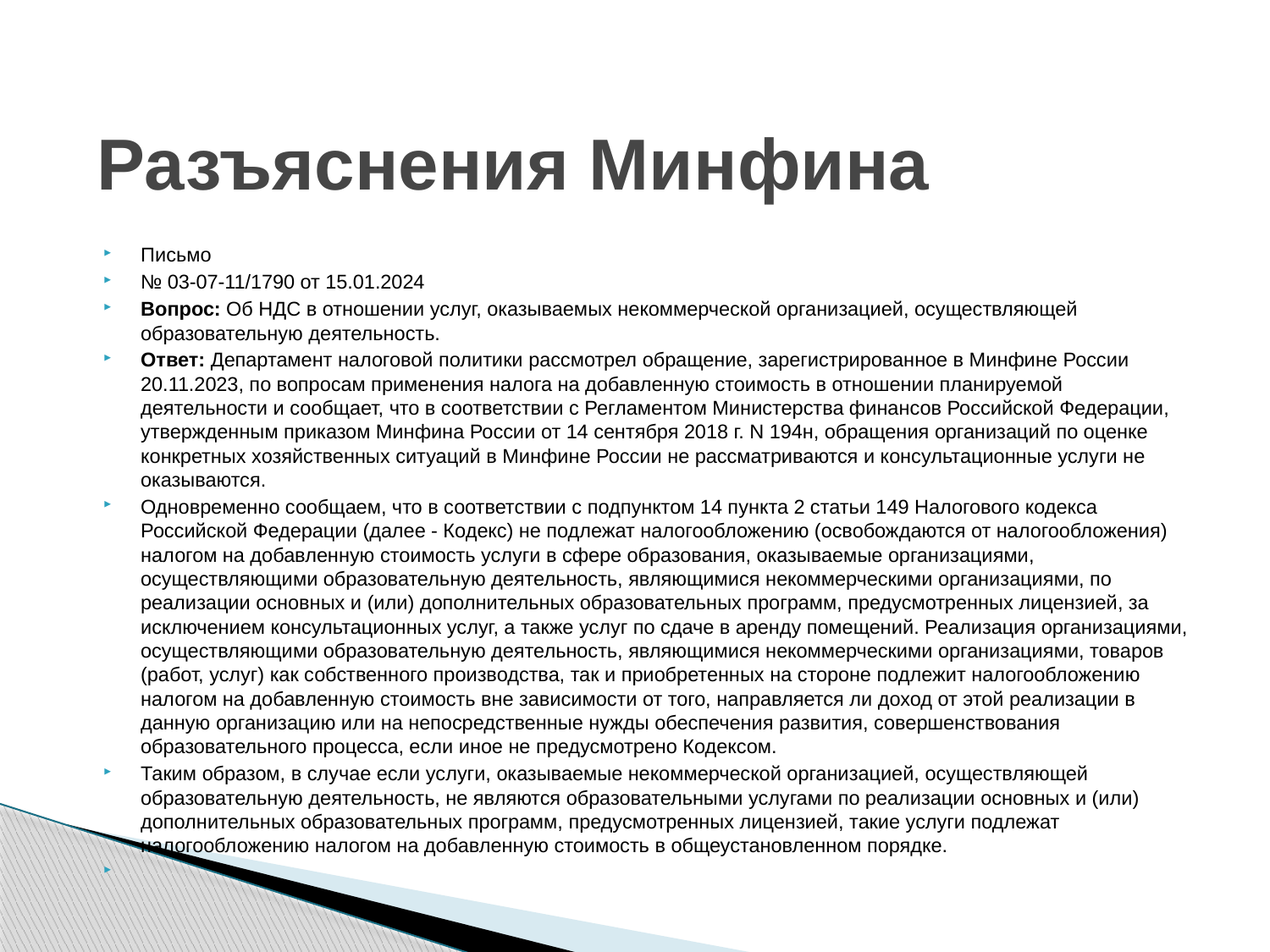

# Разъяснения Минфина
Письмо
№ 03-07-11/1790 от 15.01.2024
Вопрос: Об НДС в отношении услуг, оказываемых некоммерческой организацией, осуществляющей образовательную деятельность.
Ответ: Департамент налоговой политики рассмотрел обращение, зарегистрированное в Минфине России 20.11.2023, по вопросам применения налога на добавленную стоимость в отношении планируемой деятельности и сообщает, что в соответствии с Регламентом Министерства финансов Российской Федерации, утвержденным приказом Минфина России от 14 сентября 2018 г. N 194н, обращения организаций по оценке конкретных хозяйственных ситуаций в Минфине России не рассматриваются и консультационные услуги не оказываются.
Одновременно сообщаем, что в соответствии с подпунктом 14 пункта 2 статьи 149 Налогового кодекса Российской Федерации (далее - Кодекс) не подлежат налогообложению (освобождаются от налогообложения) налогом на добавленную стоимость услуги в сфере образования, оказываемые организациями, осуществляющими образовательную деятельность, являющимися некоммерческими организациями, по реализации основных и (или) дополнительных образовательных программ, предусмотренных лицензией, за исключением консультационных услуг, а также услуг по сдаче в аренду помещений. Реализация организациями, осуществляющими образовательную деятельность, являющимися некоммерческими организациями, товаров (работ, услуг) как собственного производства, так и приобретенных на стороне подлежит налогообложению налогом на добавленную стоимость вне зависимости от того, направляется ли доход от этой реализации в данную организацию или на непосредственные нужды обеспечения развития, совершенствования образовательного процесса, если иное не предусмотрено Кодексом.
Таким образом, в случае если услуги, оказываемые некоммерческой организацией, осуществляющей образовательную деятельность, не являются образовательными услугами по реализации основных и (или) дополнительных образовательных программ, предусмотренных лицензией, такие услуги подлежат налогообложению налогом на добавленную стоимость в общеустановленном порядке.